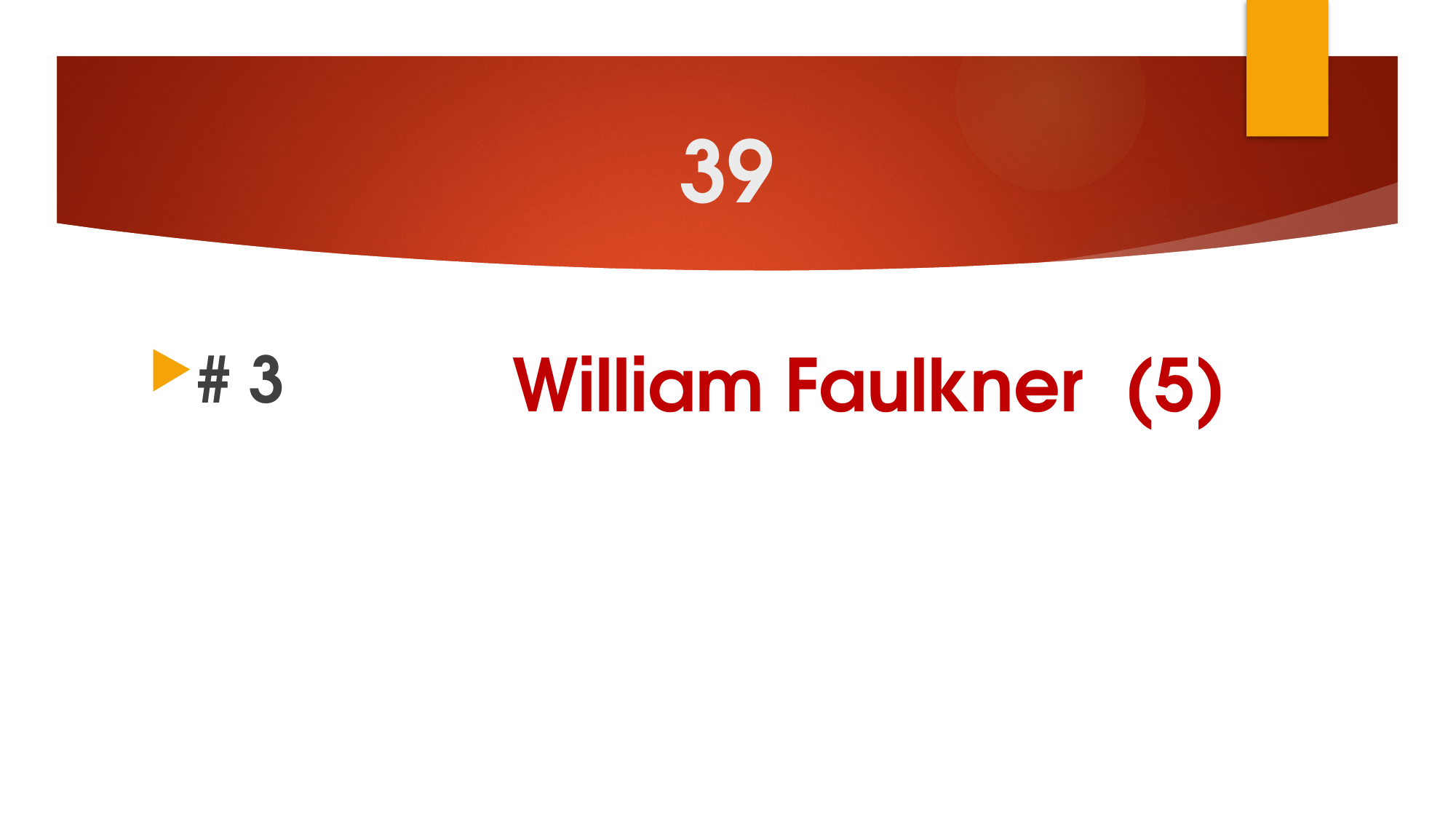

# 39
# 3
William Faulkner  (5)